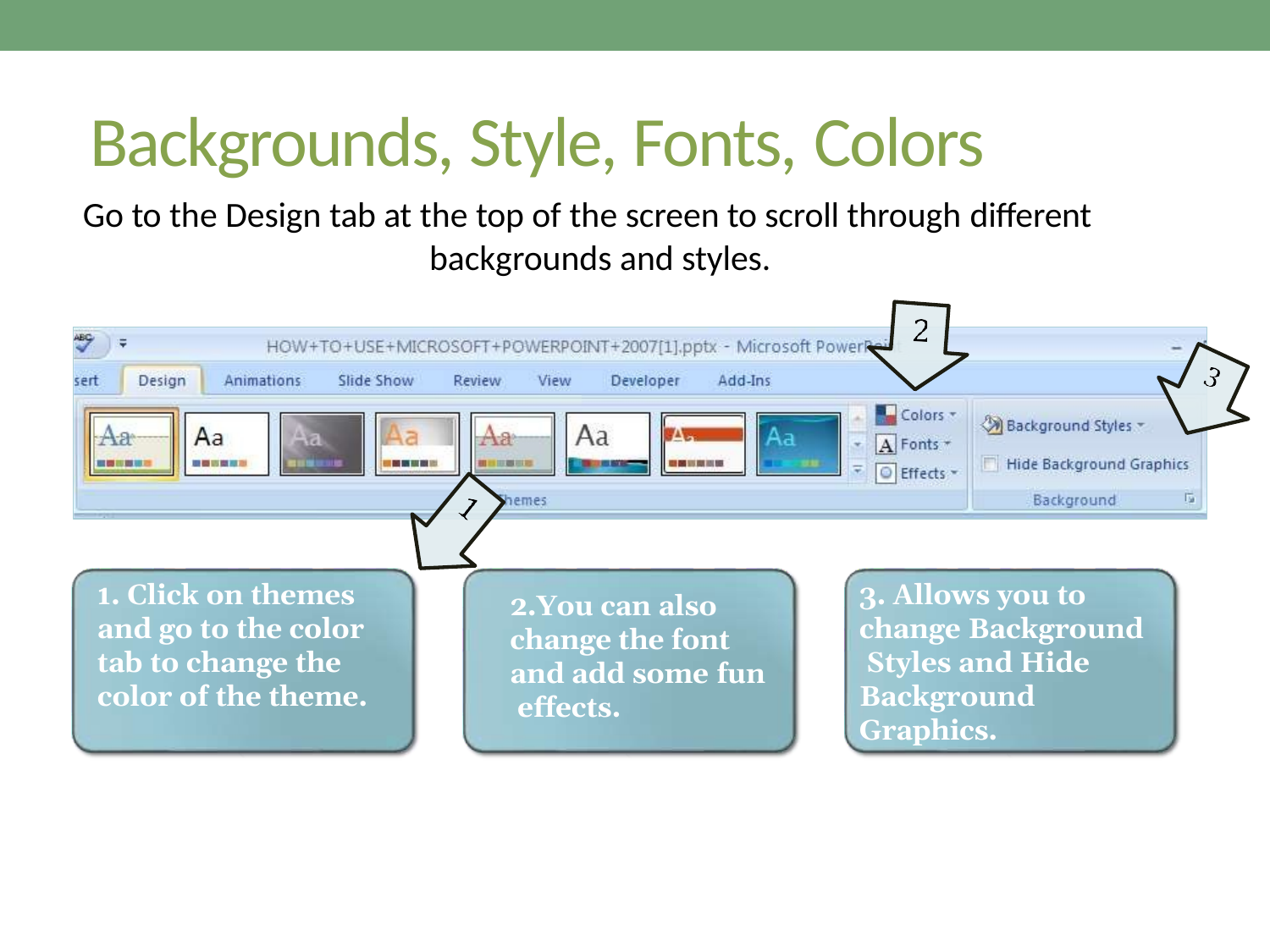

# Backgrounds, Style, Fonts, Colors
Go to the Design tab at the top of the screen to scroll through different
backgrounds and styles.

1. Click on themes  and go to the color  tab to change the  color of the theme.
3. Allows you to  change Background  Styles and Hide  Background  Graphics.
2.You can also  change the font  and add some fun  effects.